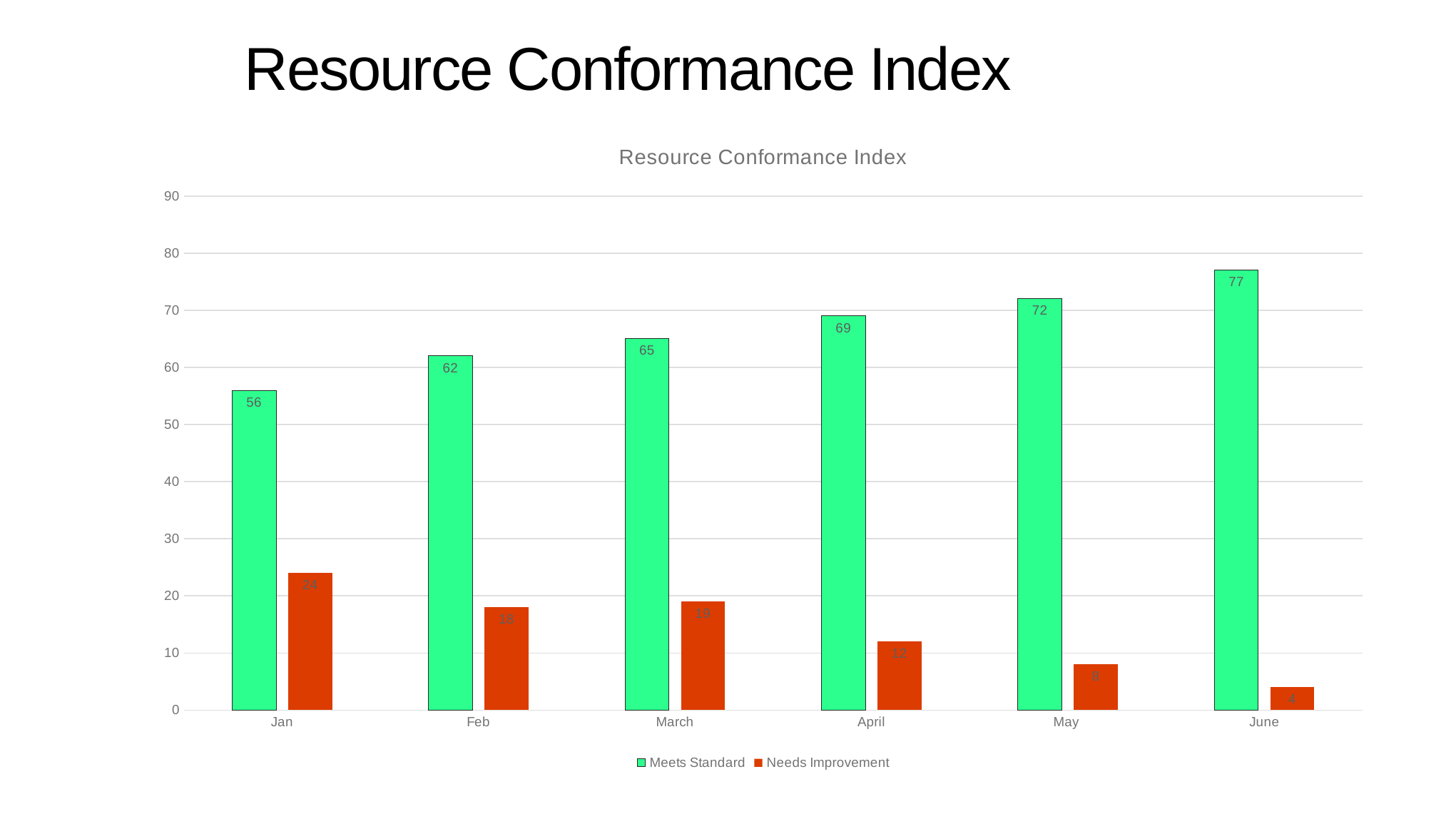

# Resource Conformance Index

### Chart: Resource Conformance Index

| Category | Meets Standard | Needs Improvement |
|---|---|---|
| Jan | 56.0 | 24.0 |
| Feb | 62.0 | 18.0 |
| March | 65.0 | 19.0 |
| April | 69.0 | 12.0 |
| May  | 72.0 | 8.0 |
| June | 77.0 | 4.0 |